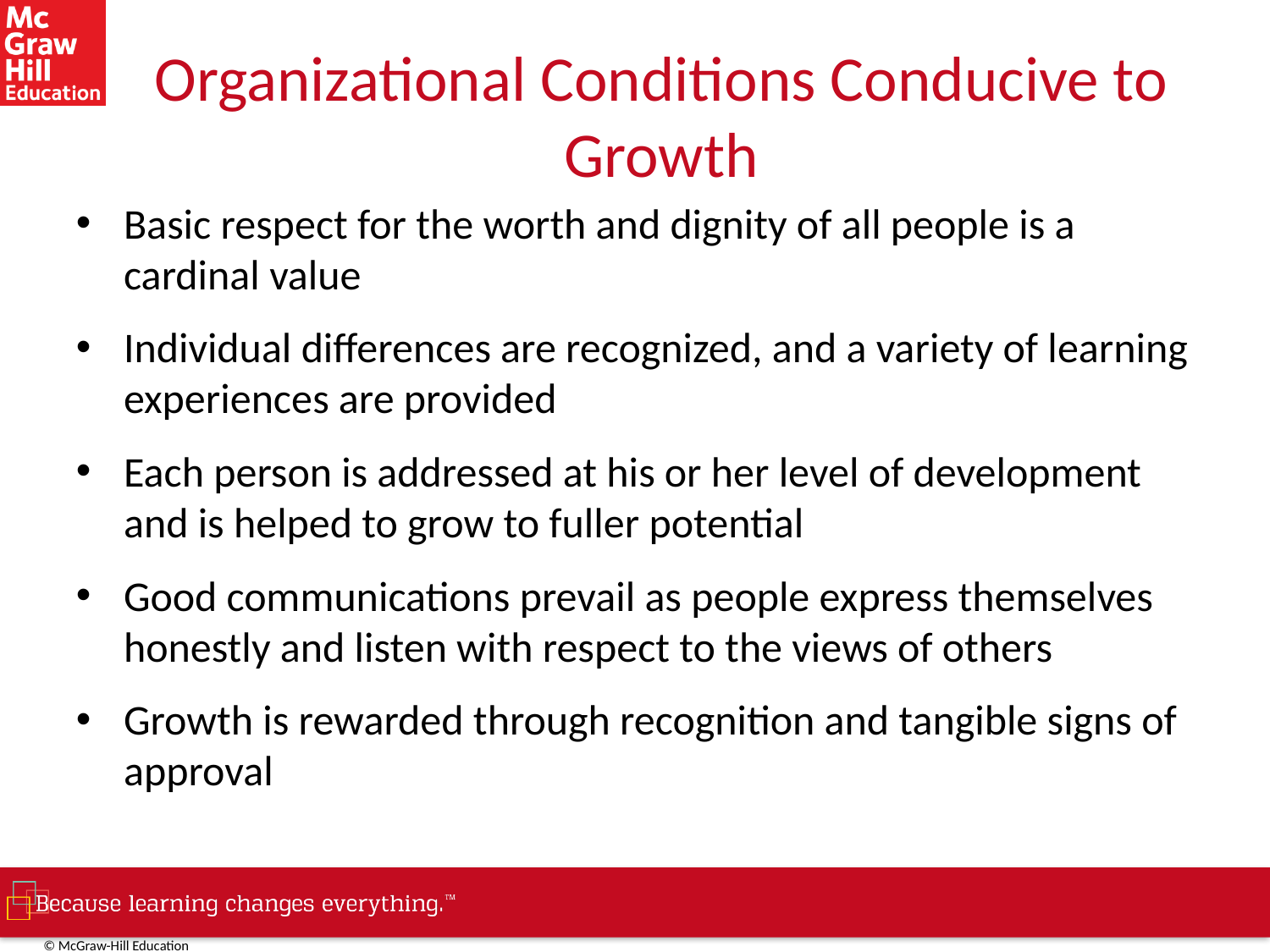

# Organizational Conditions Conducive to Growth
Basic respect for the worth and dignity of all people is a cardinal value
Individual differences are recognized, and a variety of learning experiences are provided
Each person is addressed at his or her level of development and is helped to grow to fuller potential
Good communications prevail as people express themselves honestly and listen with respect to the views of others
Growth is rewarded through recognition and tangible signs of approval